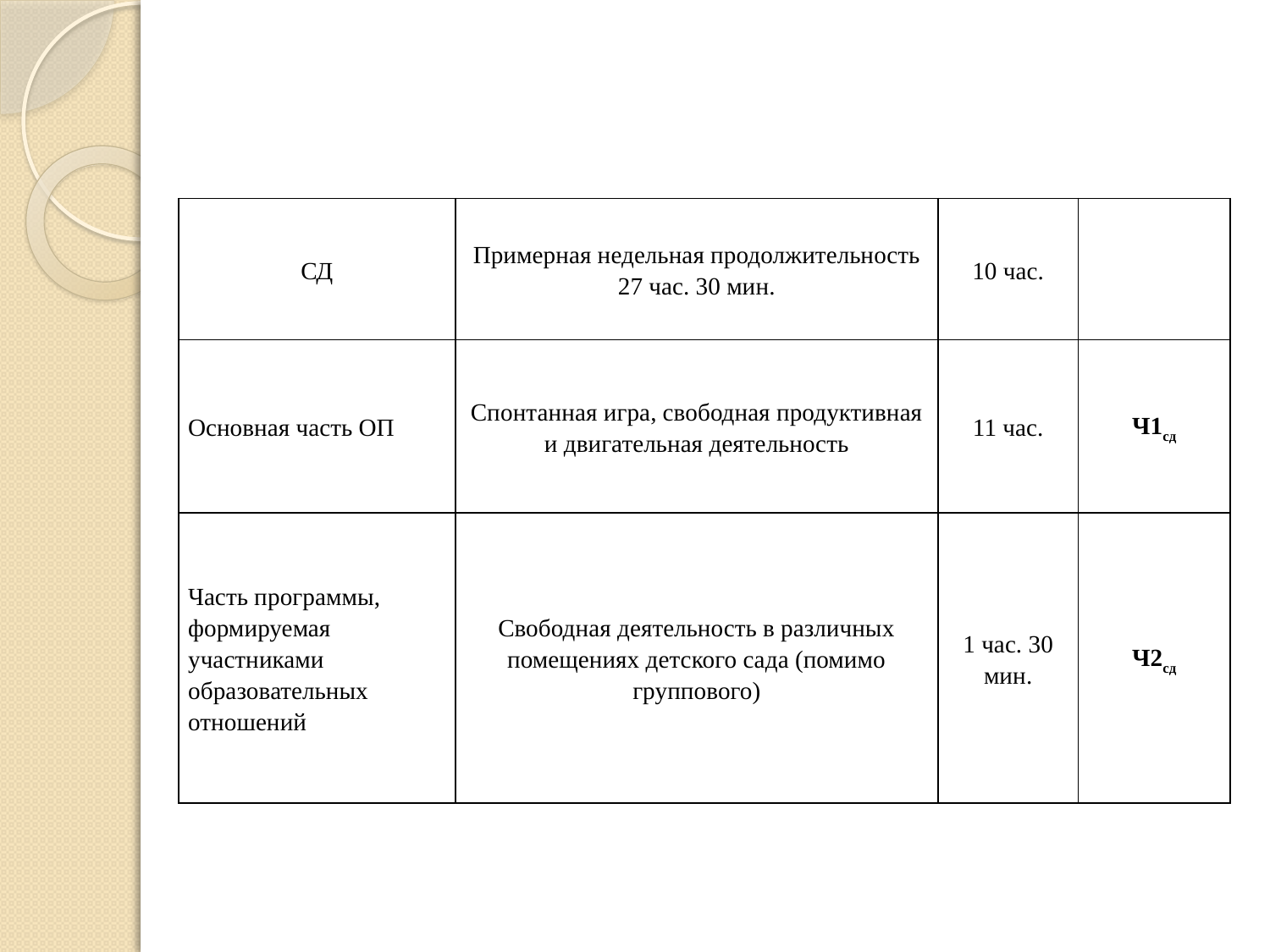

| СД | Примерная недельная продолжительность 27 час. 30 мин. | 10 час. |  |
| --- | --- | --- | --- |
| Основная часть ОП | Спонтанная игра, свободная продуктивная и двигательная деятельность | 11 час. | Ч1сд |
| Часть программы, формируемая участниками образовательных отношений | Свободная деятельность в различных помещениях детского сада (помимо группового) | 1 час. 30 мин. | Ч2сд |